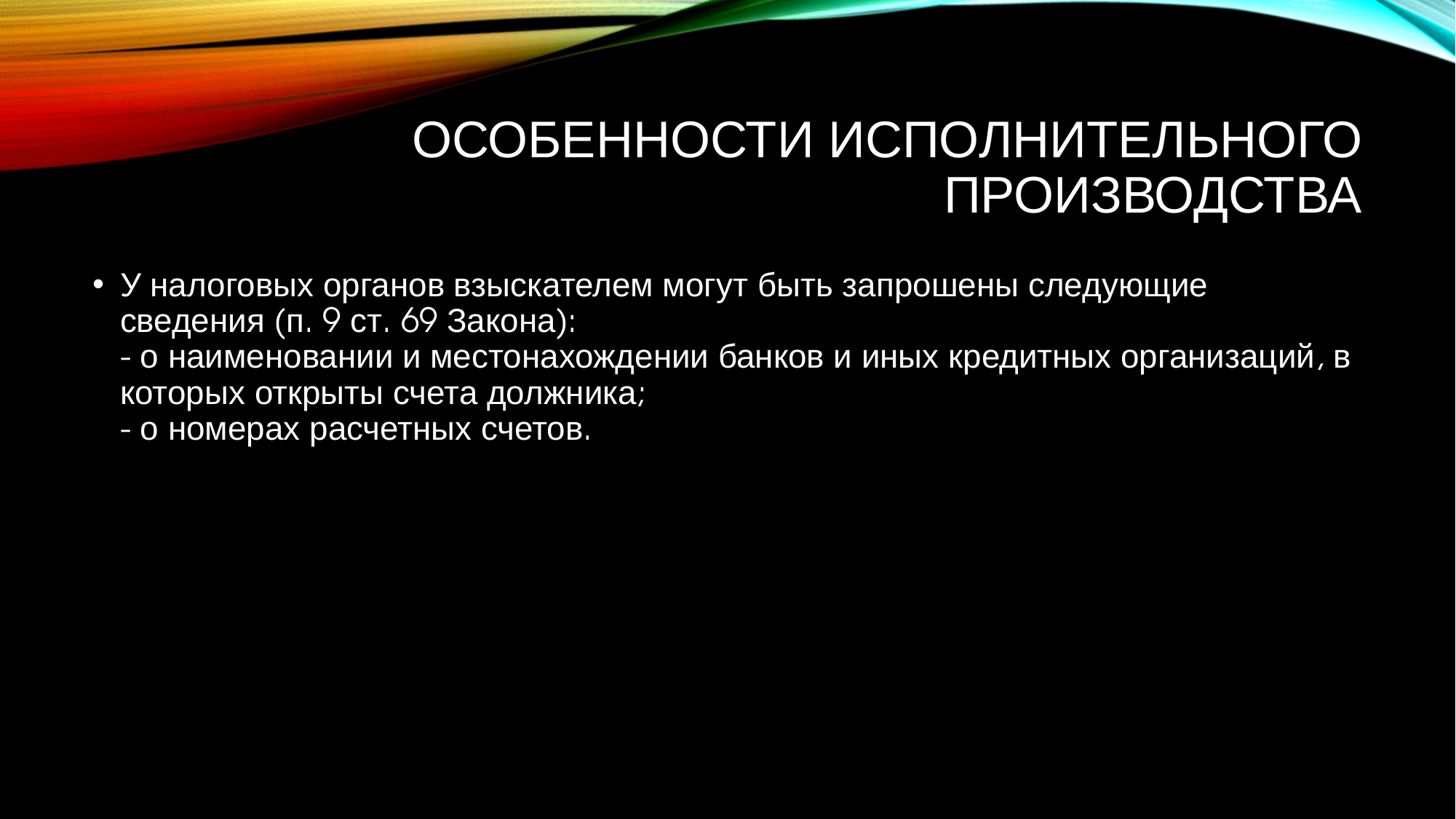

# Особенности исполнительного производства
У налоговых органов взыскателем могут быть запрошены следующие сведения (п. 9 ст. 69 Закона):
- о наименовании и местонахождении банков и иных кредитных организаций, в которых открыты счета должника;
- о номерах расчетных счетов.